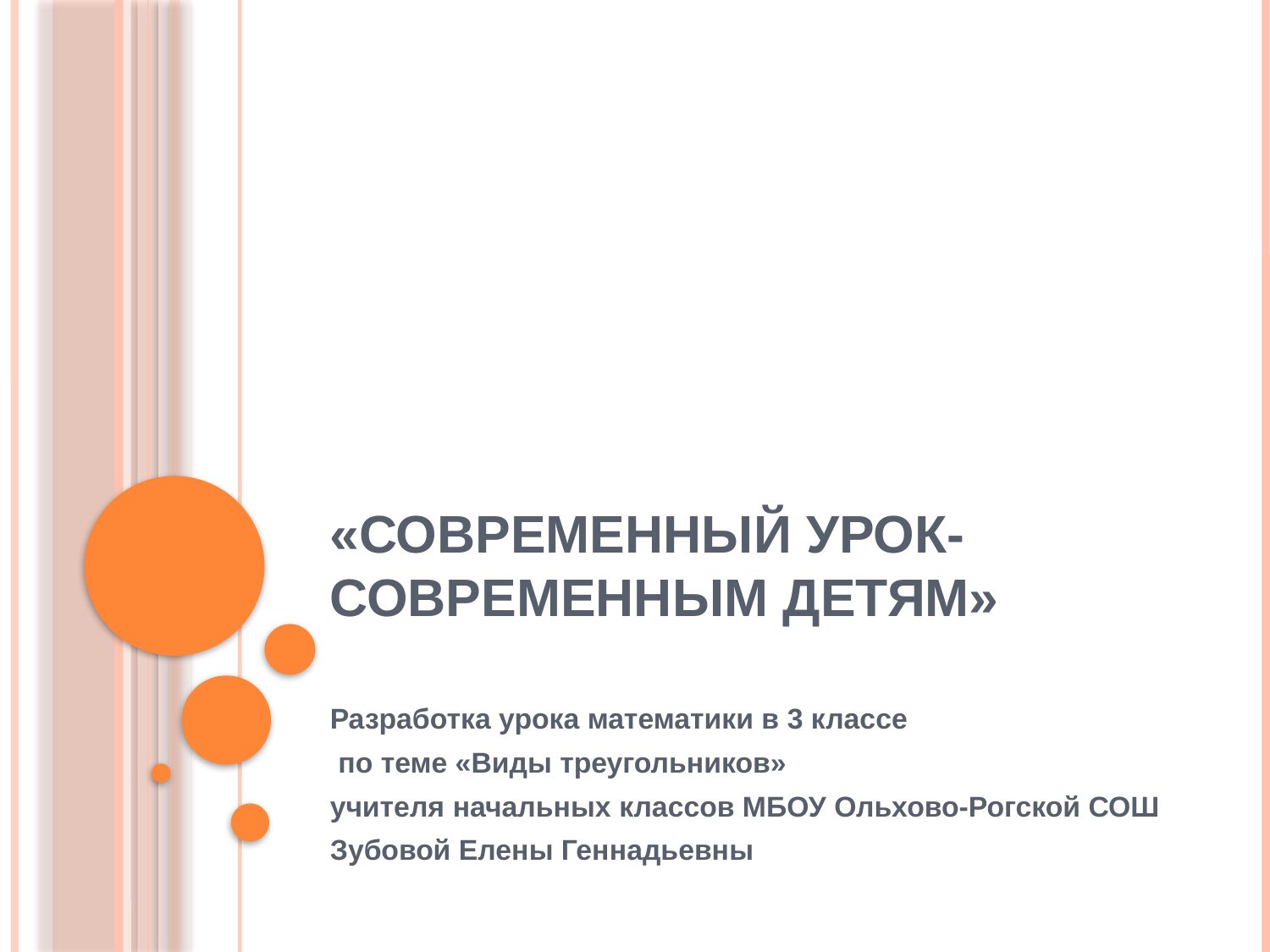

# «Современный урок-современным детям»
Разработка урока математики в 3 классе
 по теме «Виды треугольников»
учителя начальных классов МБОУ Ольхово-Рогской СОШ
Зубовой Елены Геннадьевны